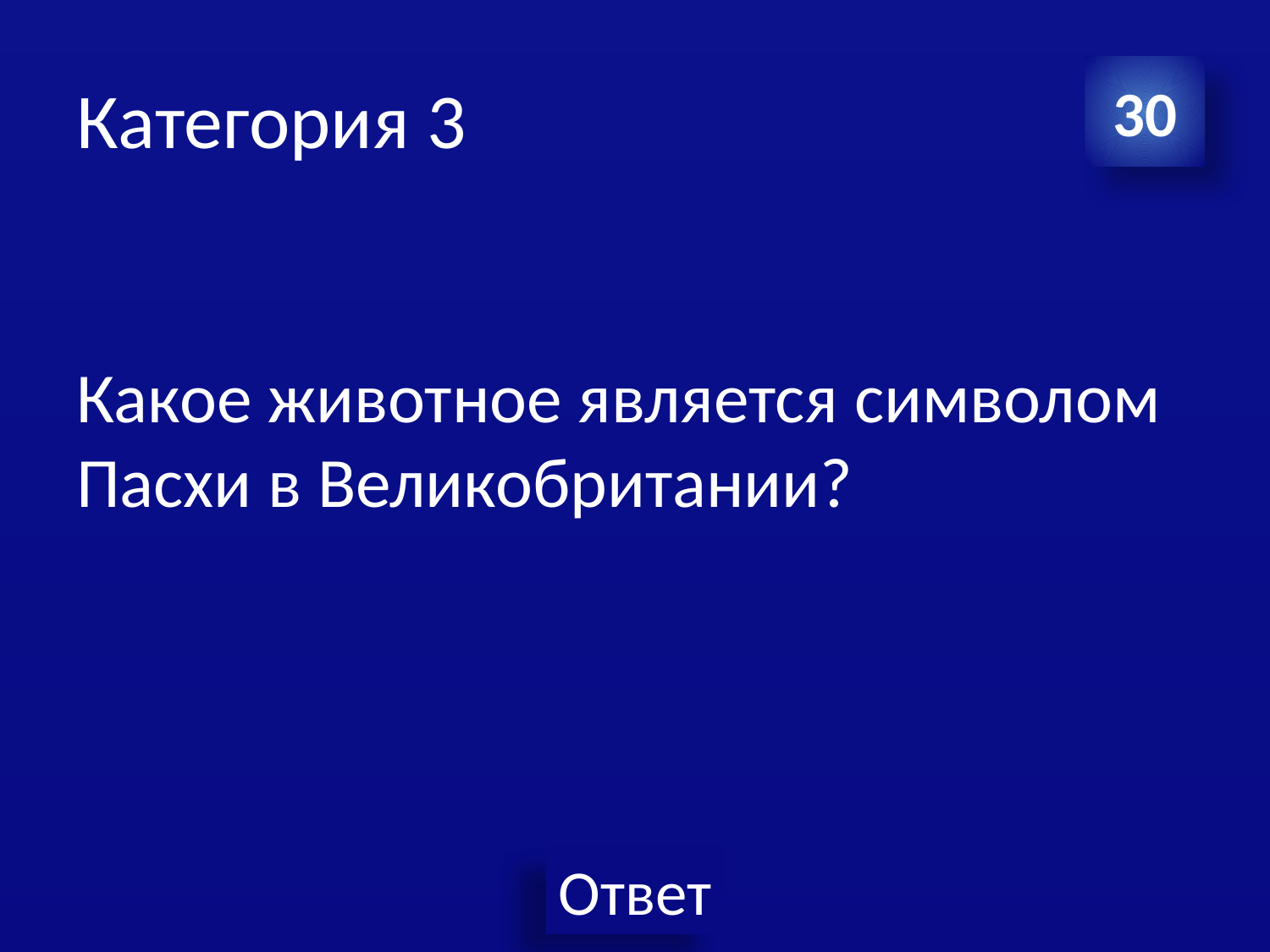

# Категория 3
30
Какое животное является символом Пасхи в Великобритании?